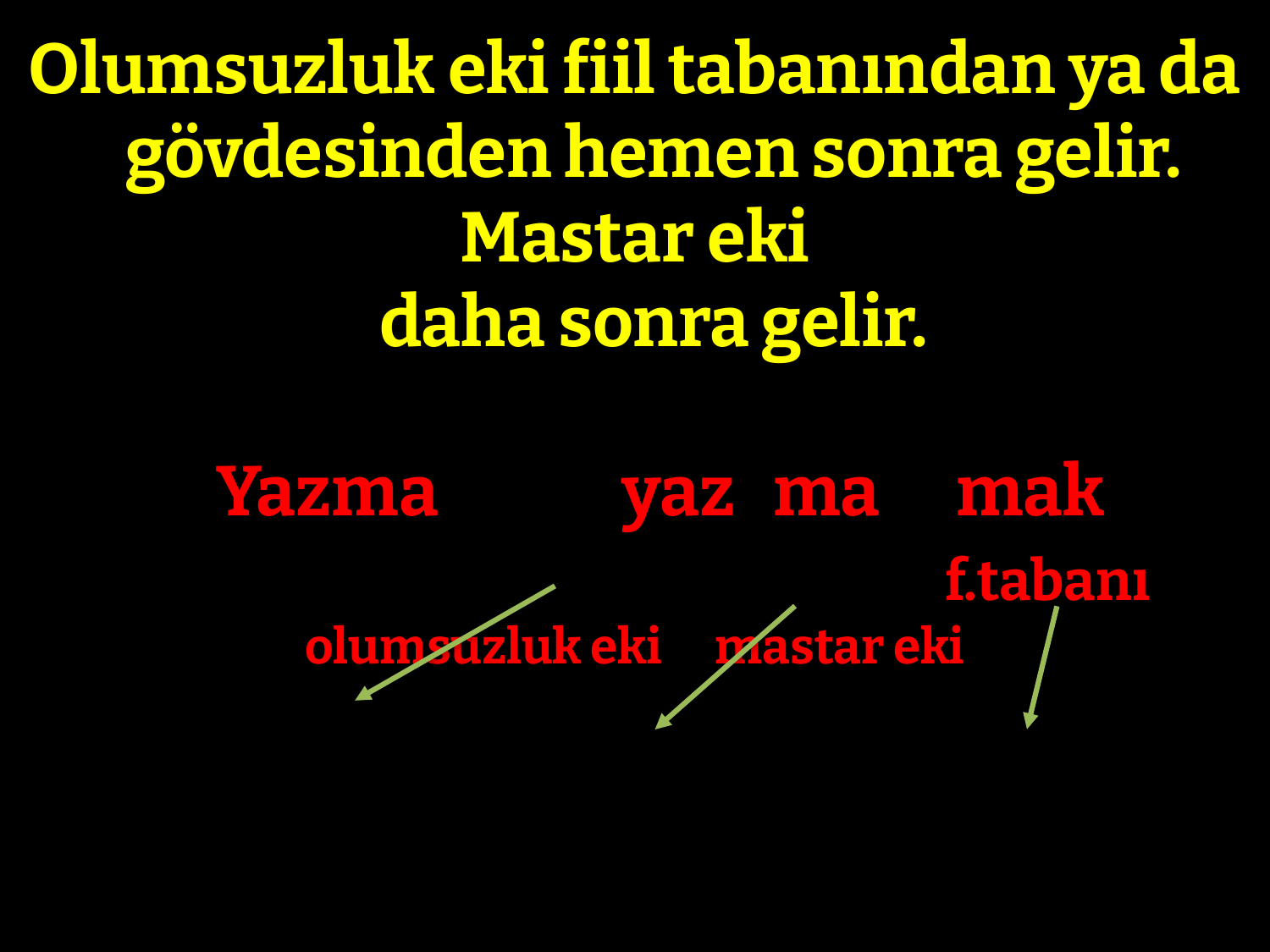

Olumsuzluk eki fiil tabanından ya da
   gövdesinden hemen sonra gelir. Mastar eki
   daha sonra gelir.

    Yazma 	      yaz   ma      mak
  	                                                          f.tabanı    olumsuzluk eki      mastar eki
#